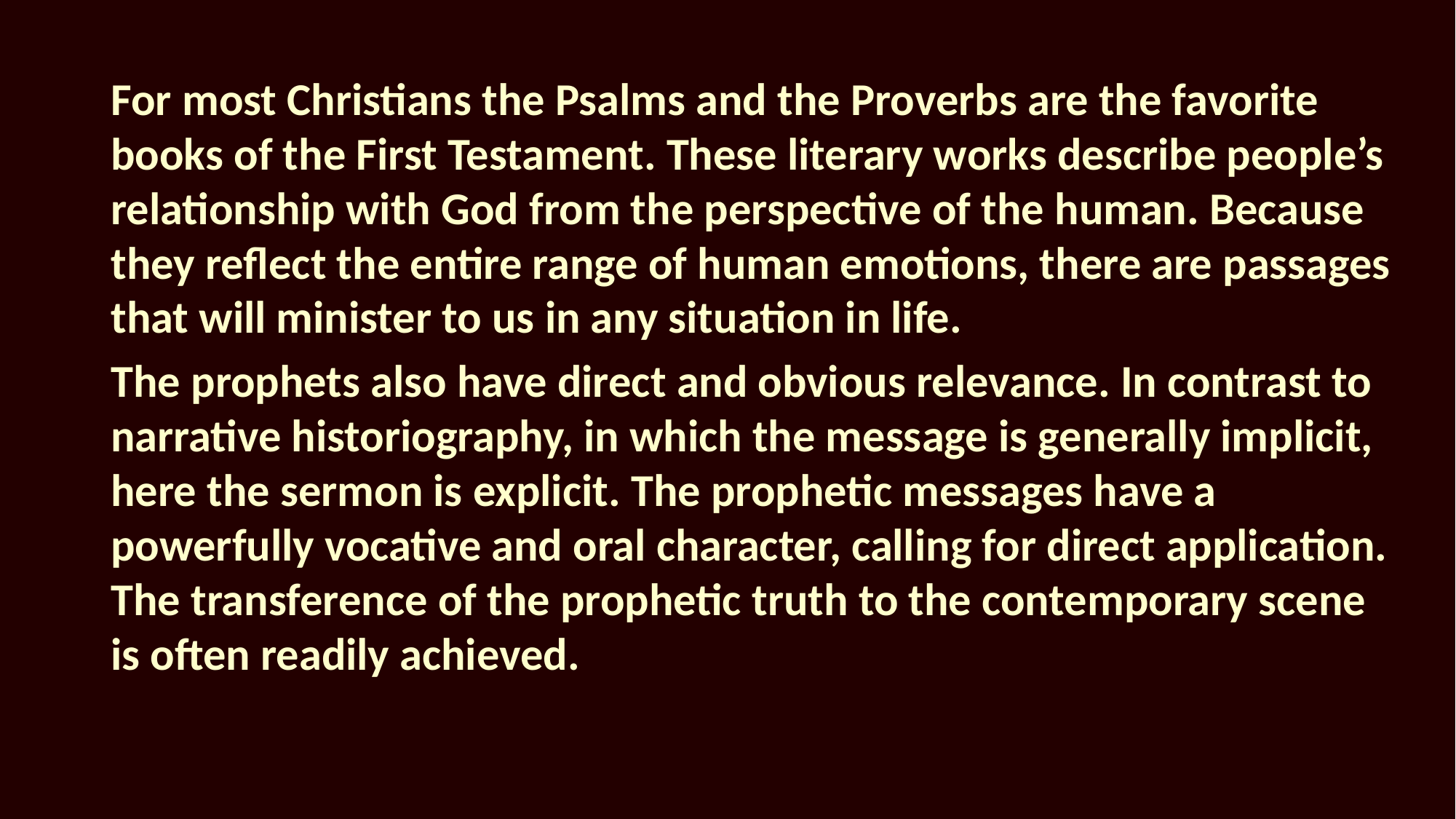

For most Christians the Psalms and the Proverbs are the favorite books of the First Testament. These literary works describe people’s relationship with God from the perspective of the human. Because they reflect the entire range of human emotions, there are passages that will minister to us in any situation in life.
The prophets also have direct and obvious relevance. In contrast to narrative historiography, in which the message is generally implicit, here the sermon is explicit. The prophetic messages have a powerfully vocative and oral character, calling for direct application. The transference of the prophetic truth to the contemporary scene is often readily achieved.